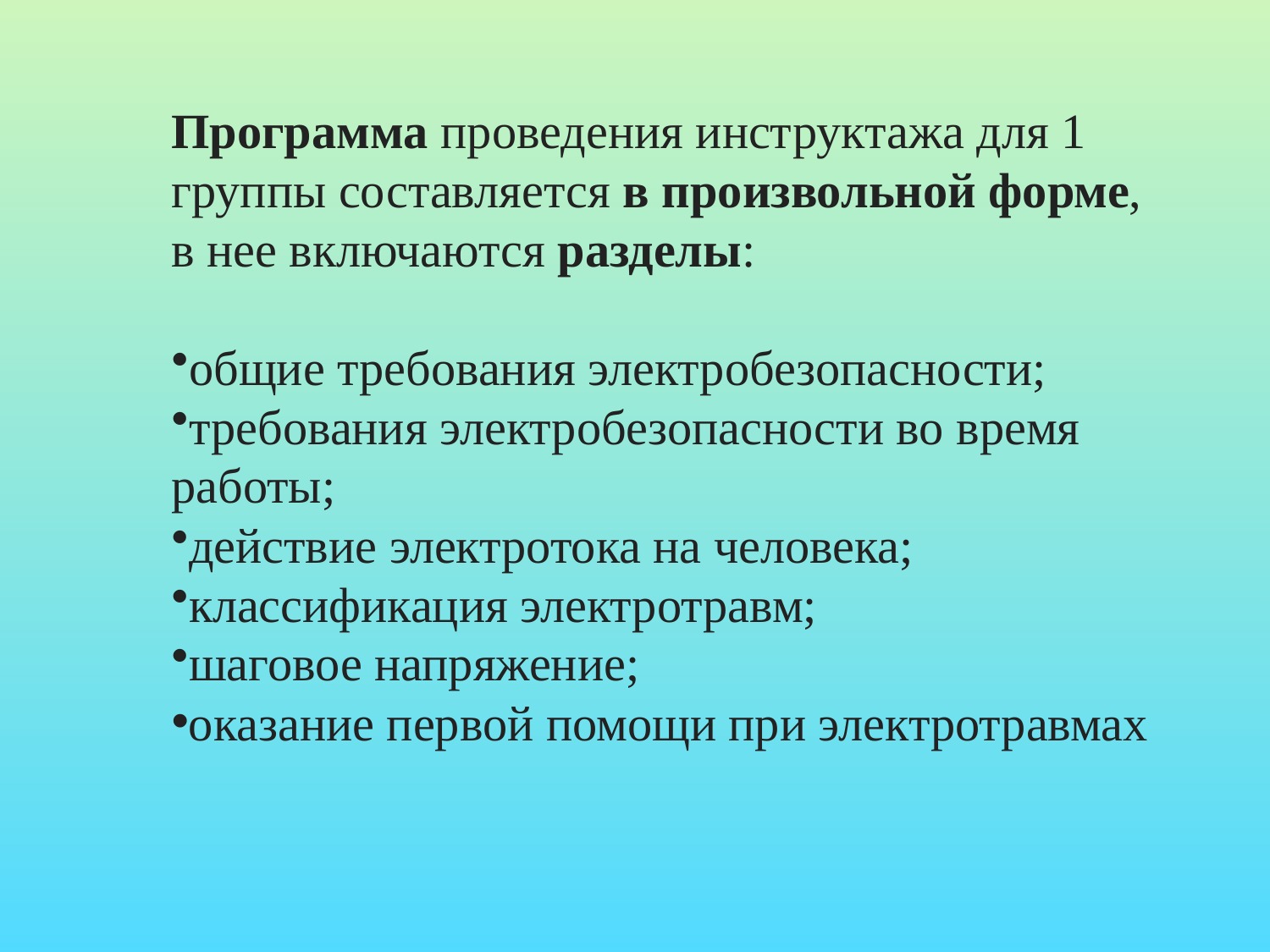

Программа проведения инструктажа для 1 группы составляется в произвольной форме, в нее включаются разделы:

общие требования электробезопасности;
требования электробезопасности во время работы;
действие электротока на человека;
классификация электротравм;
шаговое напряжение;
оказание первой помощи при электротравмах